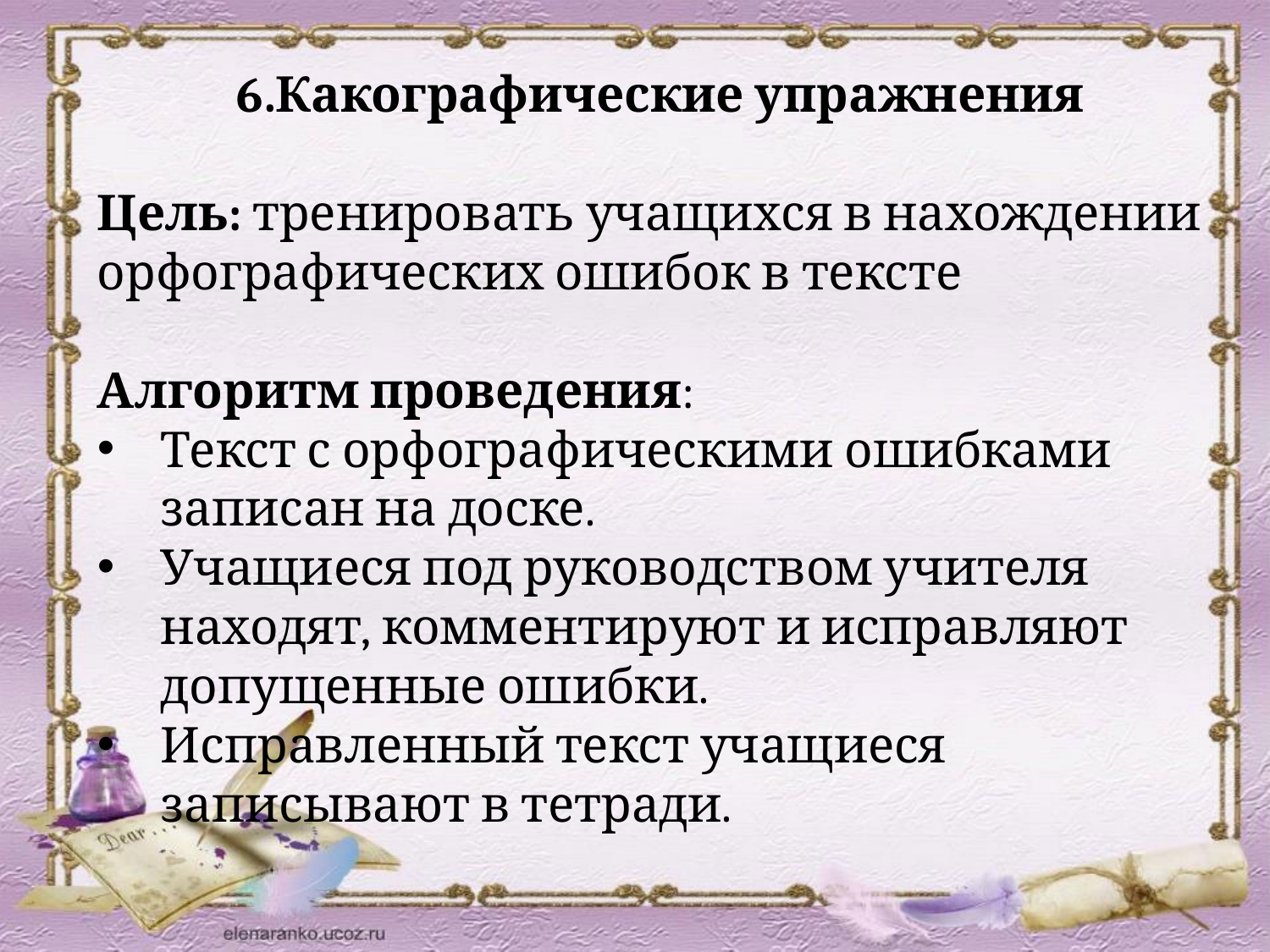

6.Какографические упражнения
Цель: тренировать учащихся в нахождении орфографических ошибок в тексте

Алгоритм проведения:
Текст с орфографическими ошибками записан на доске.
Учащиеся под руководством учителя находят, комментируют и исправляют допущенные ошибки.
Исправленный текст учащиеся записывают в тетради.